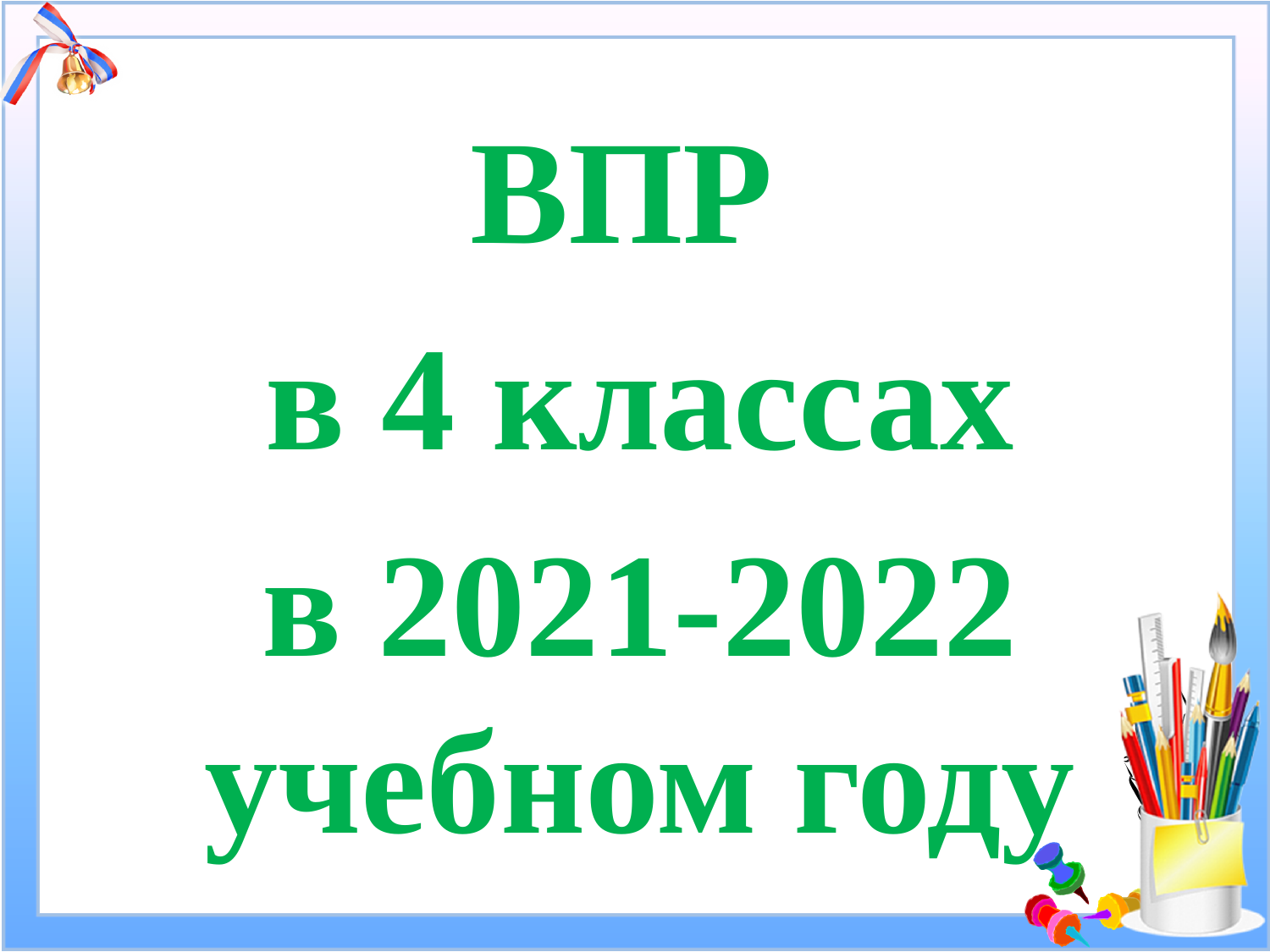

ВПР
в 4 классах
в 2021-2022 учебном году